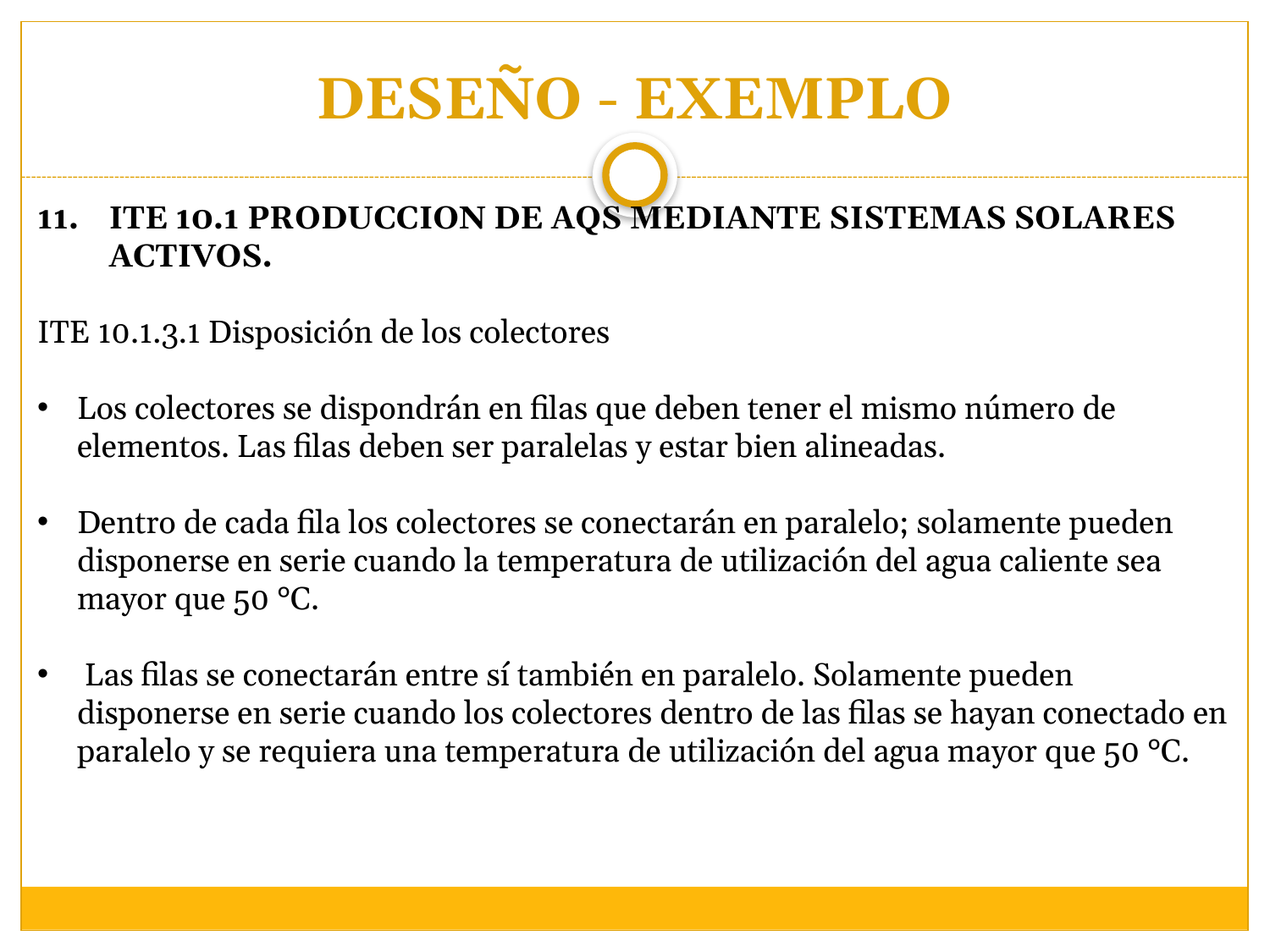

# DESEÑO - EXEMPLO
ITE 10.1 PRODUCCION DE AQS MEDIANTE SISTEMAS SOLARES ACTIVOS.

ITE 10.1.3.1 Disposición de los colectores

Los colectores se dispondrán en filas que deben tener el mismo número de elementos. Las filas deben ser paralelas y estar bien alineadas.

Dentro de cada fila los colectores se conectarán en paralelo; solamente pueden disponerse en serie cuando la temperatura de utilización del agua caliente sea mayor que 50 °C.

 Las filas se conectarán entre sí también en paralelo. Solamente pueden disponerse en serie cuando los colectores dentro de las filas se hayan conectado en paralelo y se requiera una temperatura de utilización del agua mayor que 50 °C.